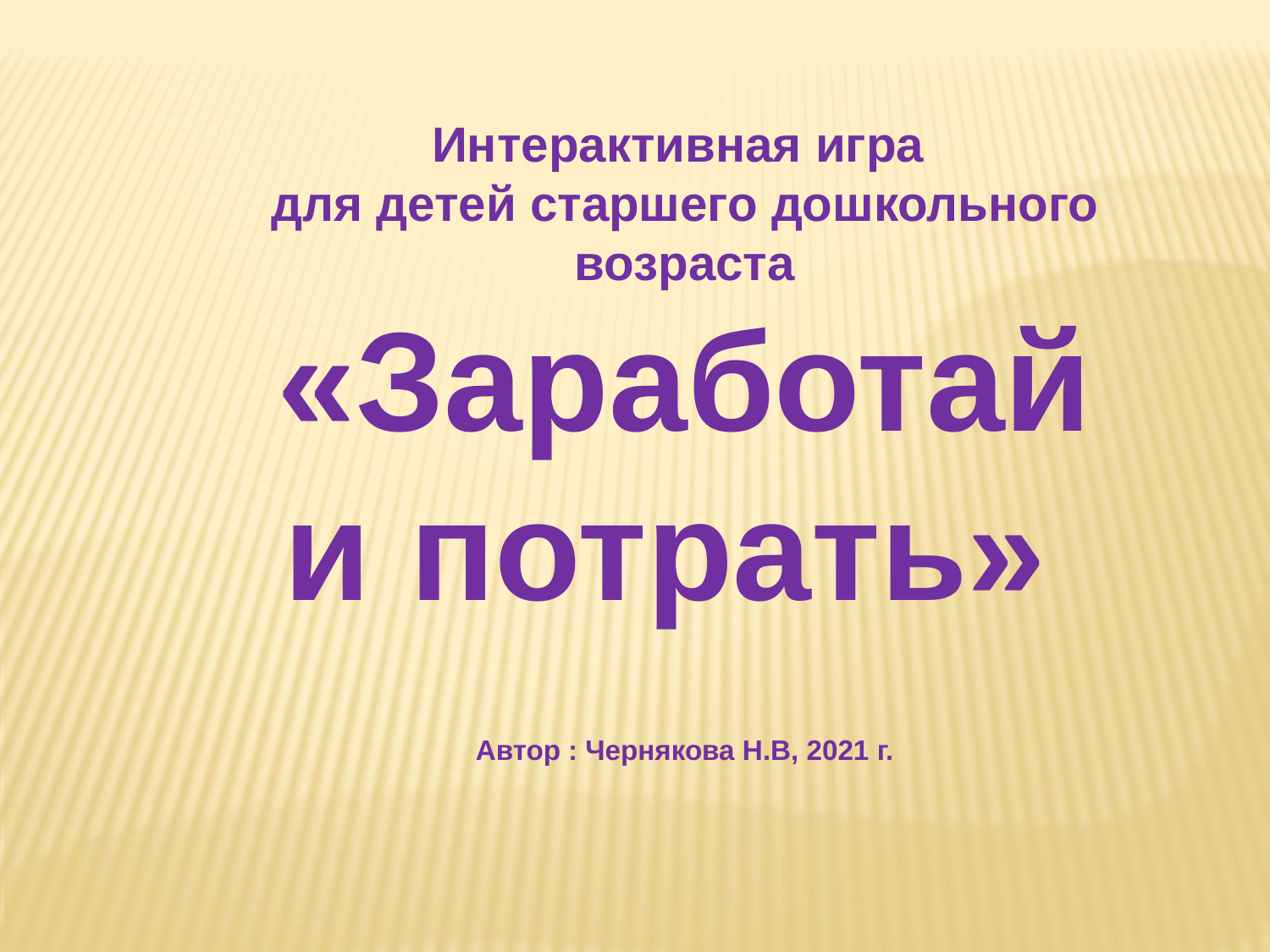

Интерактивная игра
для детей старшего дошкольного возраста
«Заработай и потрать»
Автор : Чернякова Н.В, 2021 г.